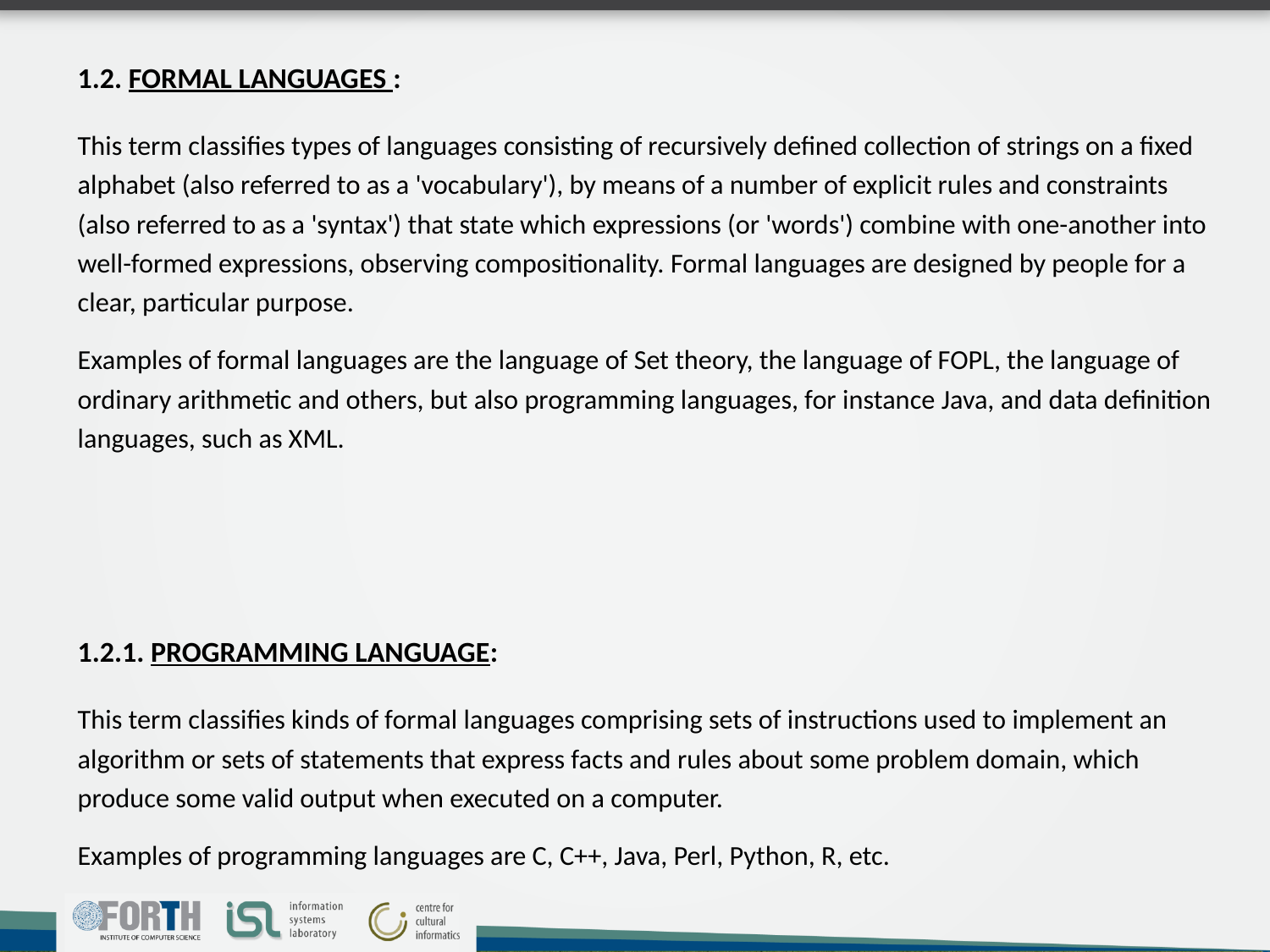

1.2. FORMAL LANGUAGES :
This term classifies types of languages consisting of recursively defined collection of strings on a fixed alphabet (also referred to as a 'vocabulary'), by means of a number of explicit rules and constraints (also referred to as a 'syntax') that state which expressions (or 'words') combine with one-another into well-formed expressions, observing compositionality. Formal languages are designed by people for a clear, particular purpose.
Examples of formal languages are the language of Set theory, the language of FOPL, the language of ordinary arithmetic and others, but also programming languages, for instance Java, and data definition languages, such as XML.

1.2.1. PROGRAMMING LANGUAGE:
This term classifies kinds of formal languages comprising sets of instructions used to implement an algorithm or sets of statements that express facts and rules about some problem domain, which produce some valid output when executed on a computer.
Examples of programming languages are C, C++, Java, Perl, Python, R, etc.